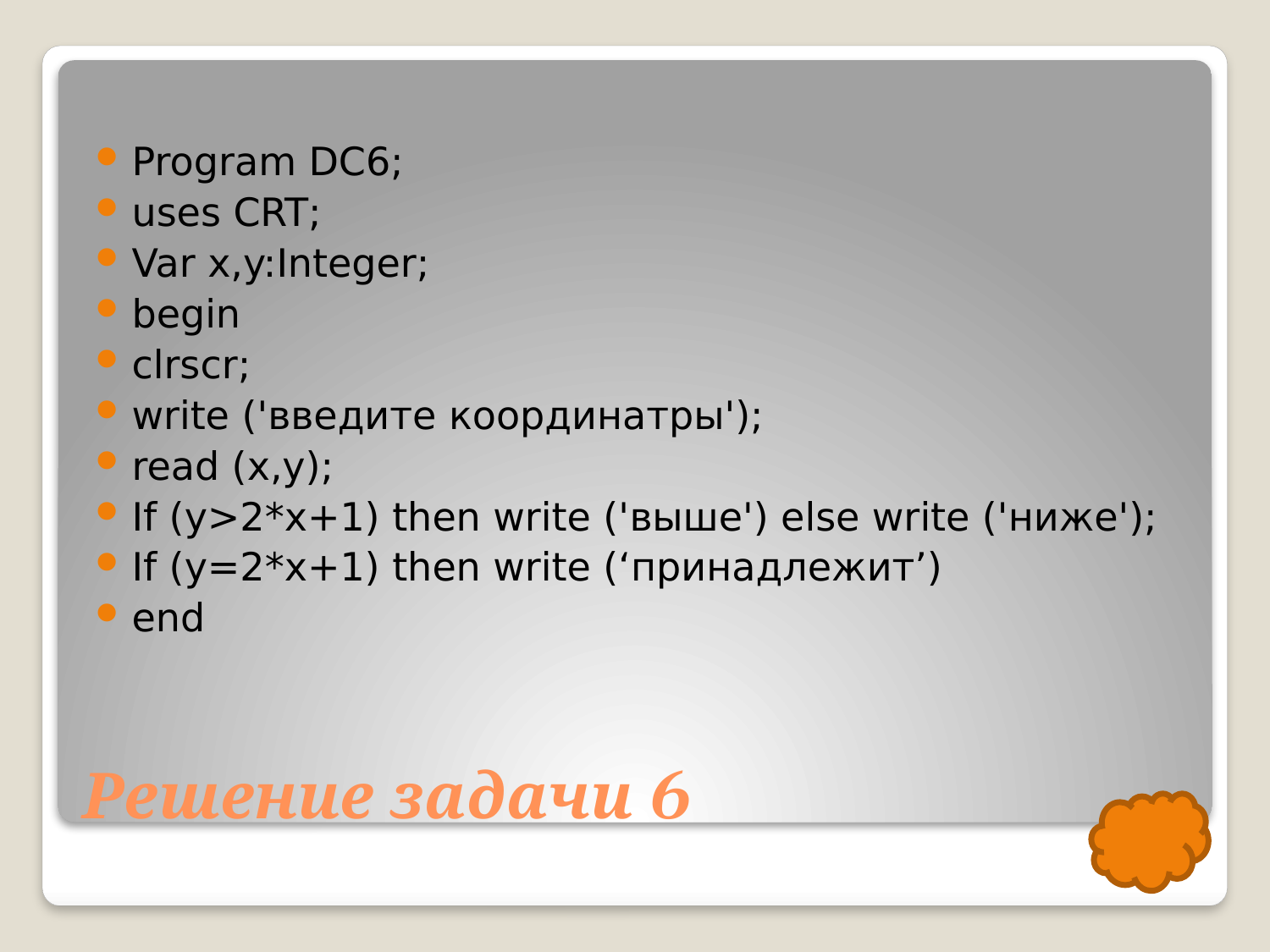

Program DC6;
uses CRT;
Var x,y:Integer;
begin
clrscr;
write ('введите координатры');
read (x,y);
If (y>2*x+1) then write ('выше') else write ('ниже');
If (y=2*x+1) then write (‘принадлежит’)
end
# Решение задачи 6